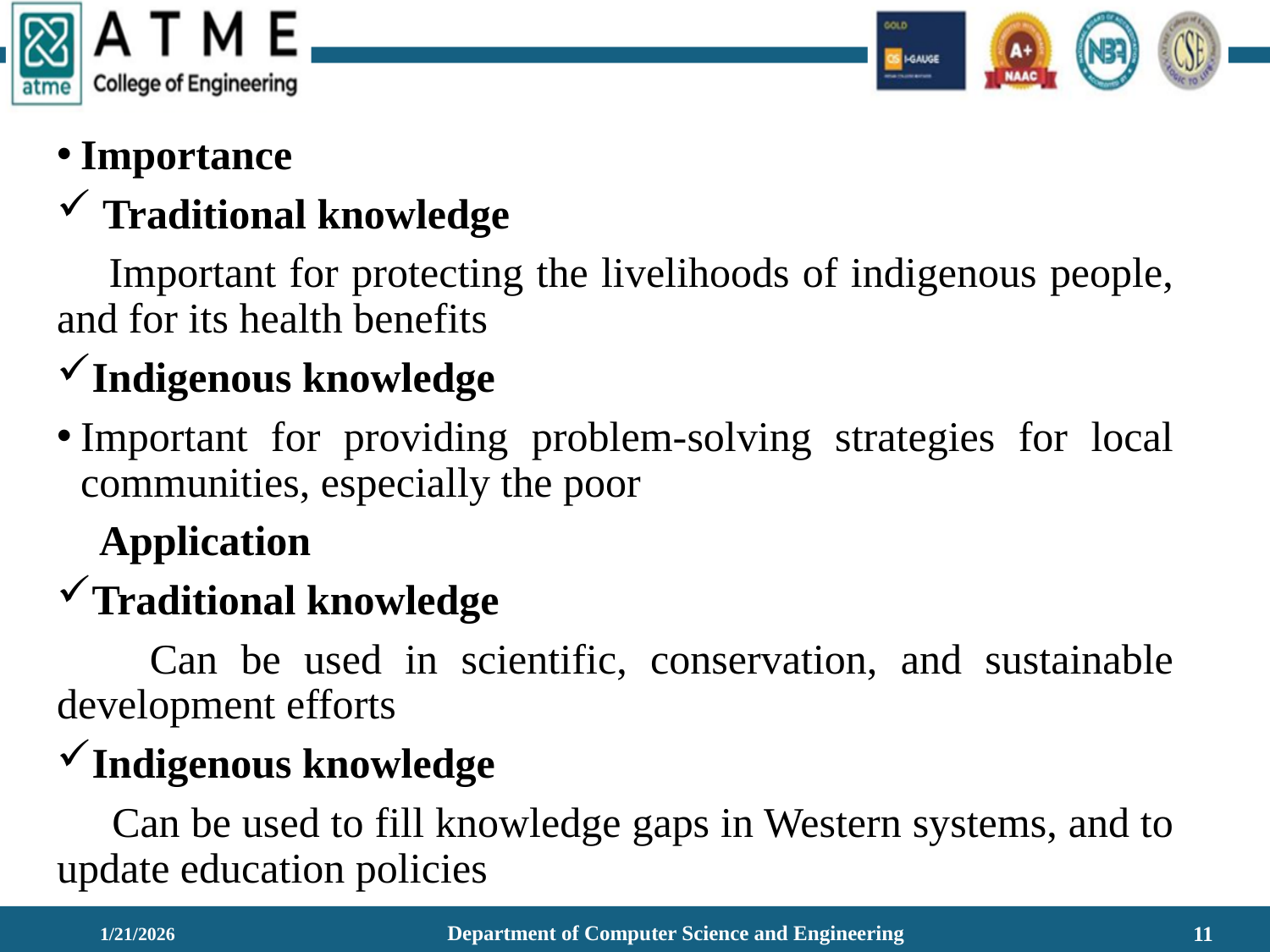

Importance
 Traditional knowledge
    Important for protecting the livelihoods of indigenous people, and for its health benefits
Indigenous knowledge
Important for providing problem-solving strategies for local communities, especially the poor
    Application
Traditional knowledge
    Can be used in scientific, conservation, and sustainable development efforts
Indigenous knowledge
     Can be used to fill knowledge gaps in Western systems, and to update education policies

Department of Computer Science and Engineering
1/21/2026
11